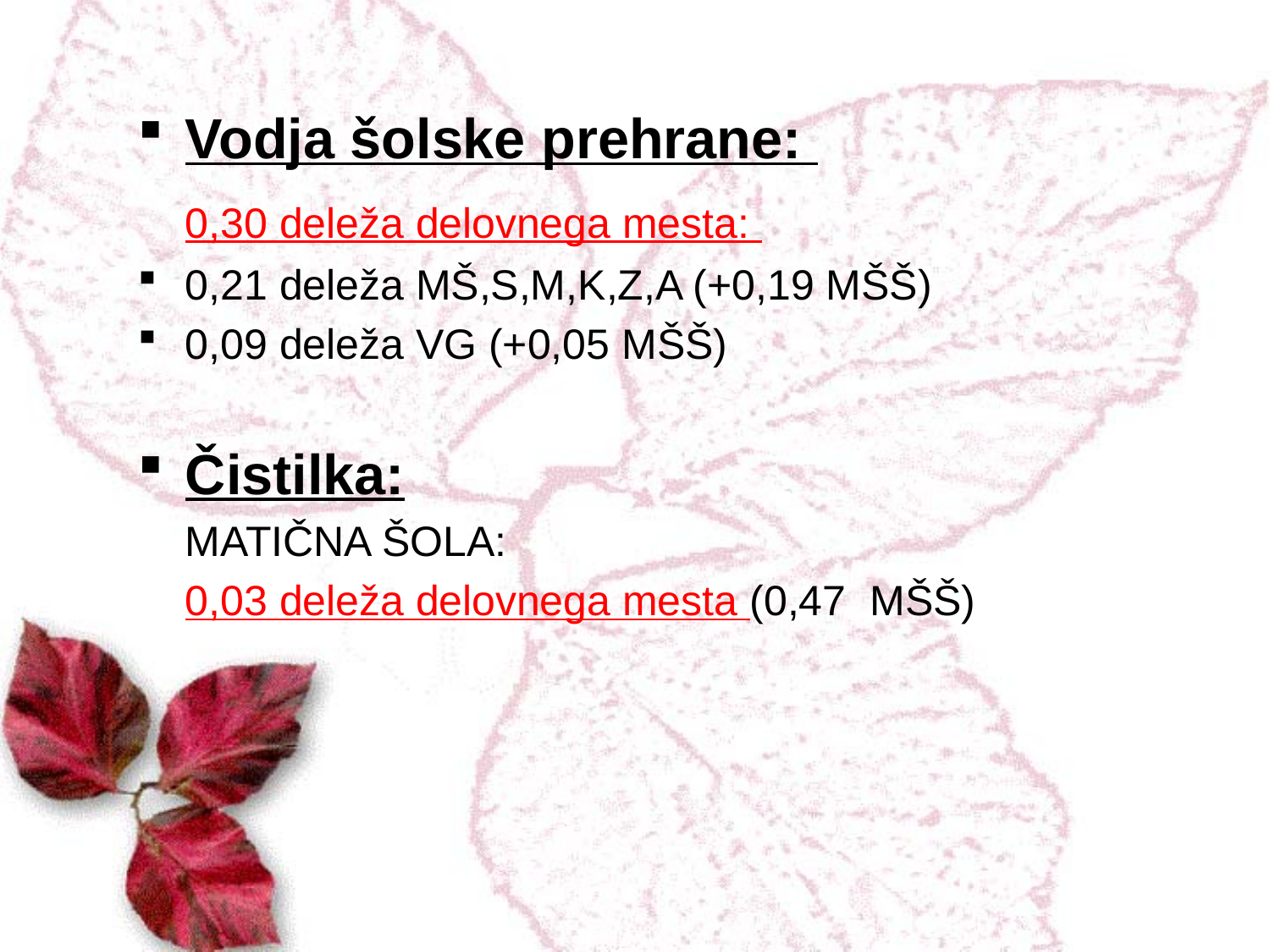

Vodja šolske prehrane:
	0,30 deleža delovnega mesta:
0,21 deleža MŠ,S,M,K,Z,A (+0,19 MŠŠ)
0,09 deleža VG (+0,05 MŠŠ)

Čistilka:
	MATIČNA ŠOLA:
	0,03 deleža delovnega mesta (0,47  MŠŠ)